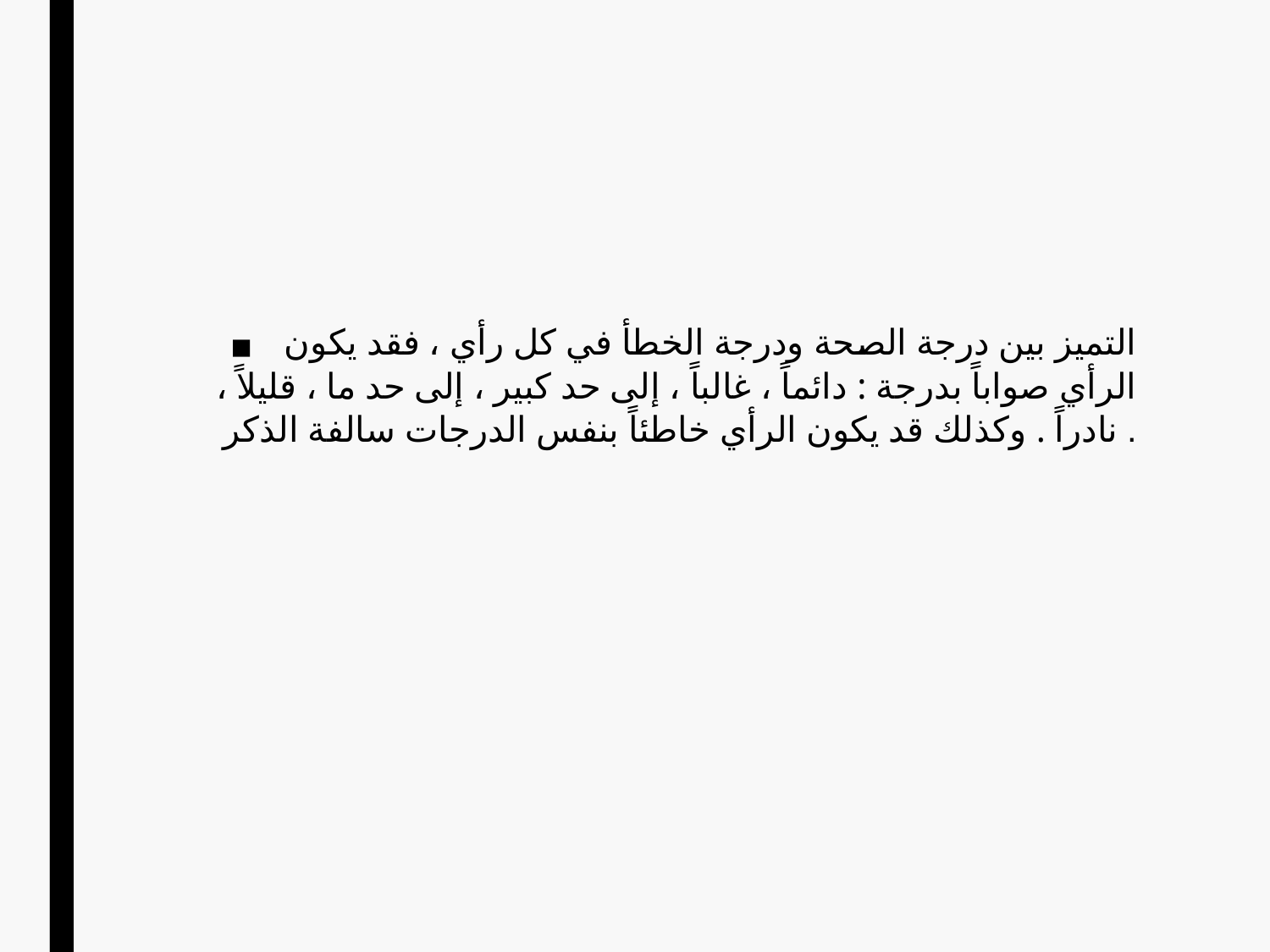

التميز بين درجة الصحة ودرجة الخطأ في كل رأي ، فقد يكون الرأي صواباً بدرجة : دائماً ، غالباً ، إلى حد كبير ، إلى حد ما ، قليلاً ، نادراً . وكذلك قد يكون الرأي خاطئاً بنفس الدرجات سالفة الذكر .